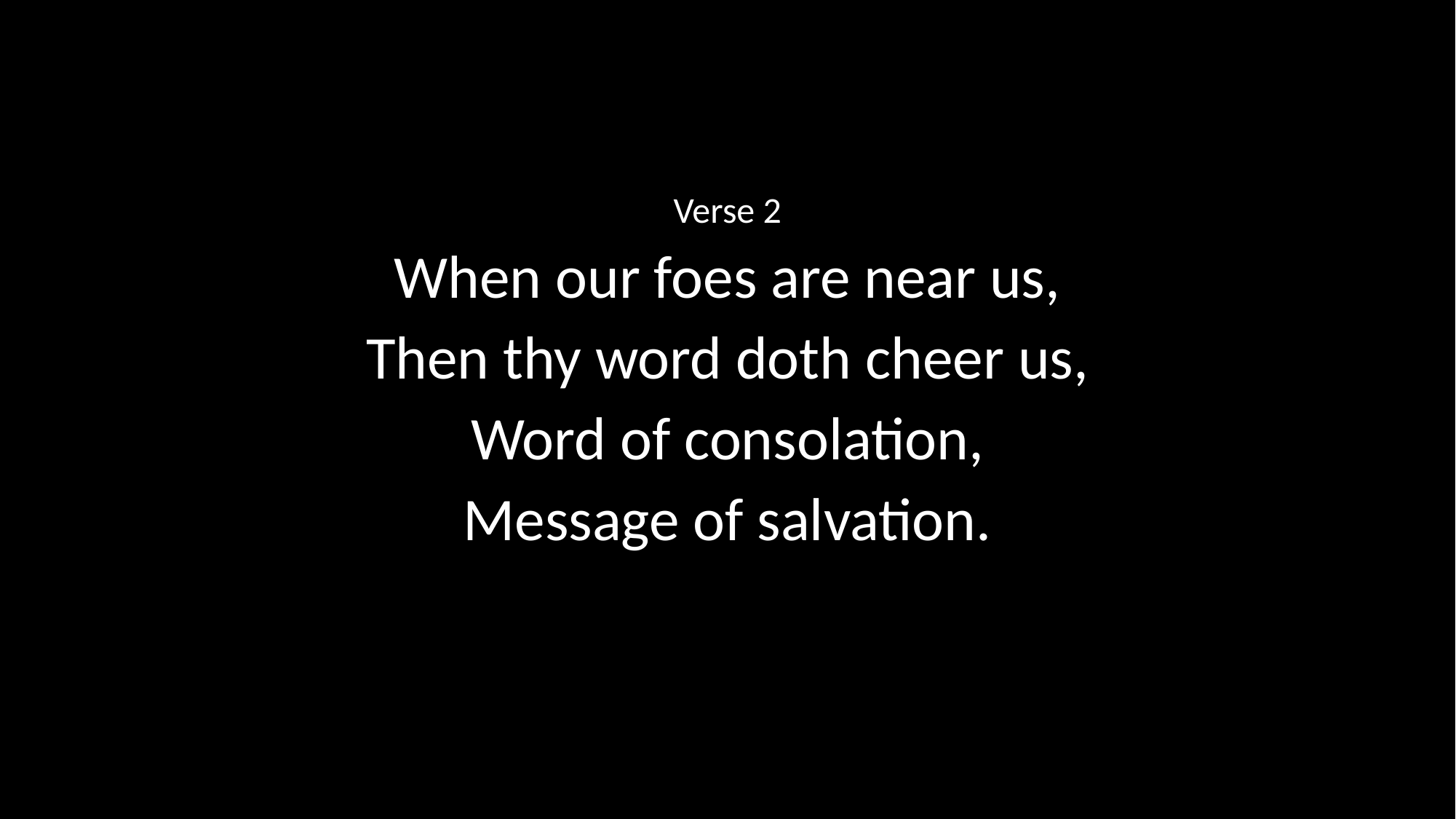

Verse 2
When our foes are near us,
Then thy word doth cheer us,
Word of consolation,
Message of salvation.